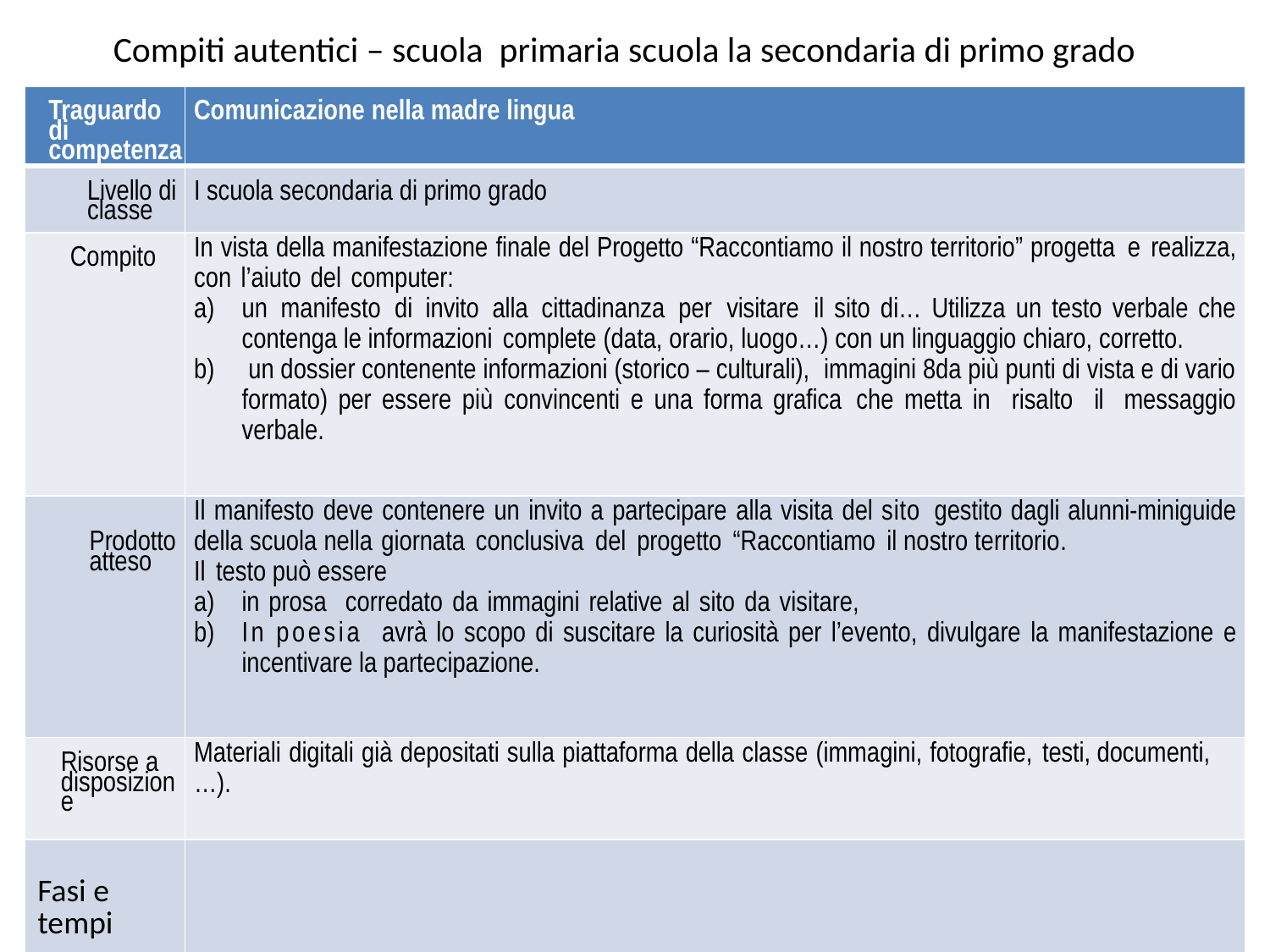

# Compiti autentici – scuola  primaria scuola la secondaria di primo grado
| Traguardo di competenza | Comunicazione nella madre lingua |
| --- | --- |
| Livello di classe | I scuola secondaria di primo grado |
| Compito | In vista della manifestazione finale del Progetto “Raccontiamo il nostro territorio” progetta e realizza, con l’aiuto del computer: un manifesto di invito alla cittadinanza per visitare il sito di… Utilizza un testo verbale che contenga le informazioni complete (data, orario, luogo…) con un linguaggio chiaro, corretto. un dossier contenente informazioni (storico – culturali), immagini 8da più punti di vista e di vario formato) per essere più convincenti e una forma grafica che metta in risalto il messaggio verbale. |
| Prodotto atteso | Il manifesto deve contenere un invito a partecipare alla visita del sito gestito dagli alunni-miniguide della scuola nella giornata conclusiva del progetto “Raccontiamo il nostro territorio. Il testo può essere in prosa corredato da immagini relative al sito da visitare, In poesia avrà lo scopo di suscitare la curiosità per l’evento, divulgare la manifestazione e incentivare la partecipazione. |
| Risorse a disposizione | Materiali digitali già depositati sulla piattaforma della classe (immagini, fotografie, testi, documenti, …). |
| Fasi e tempi |  |